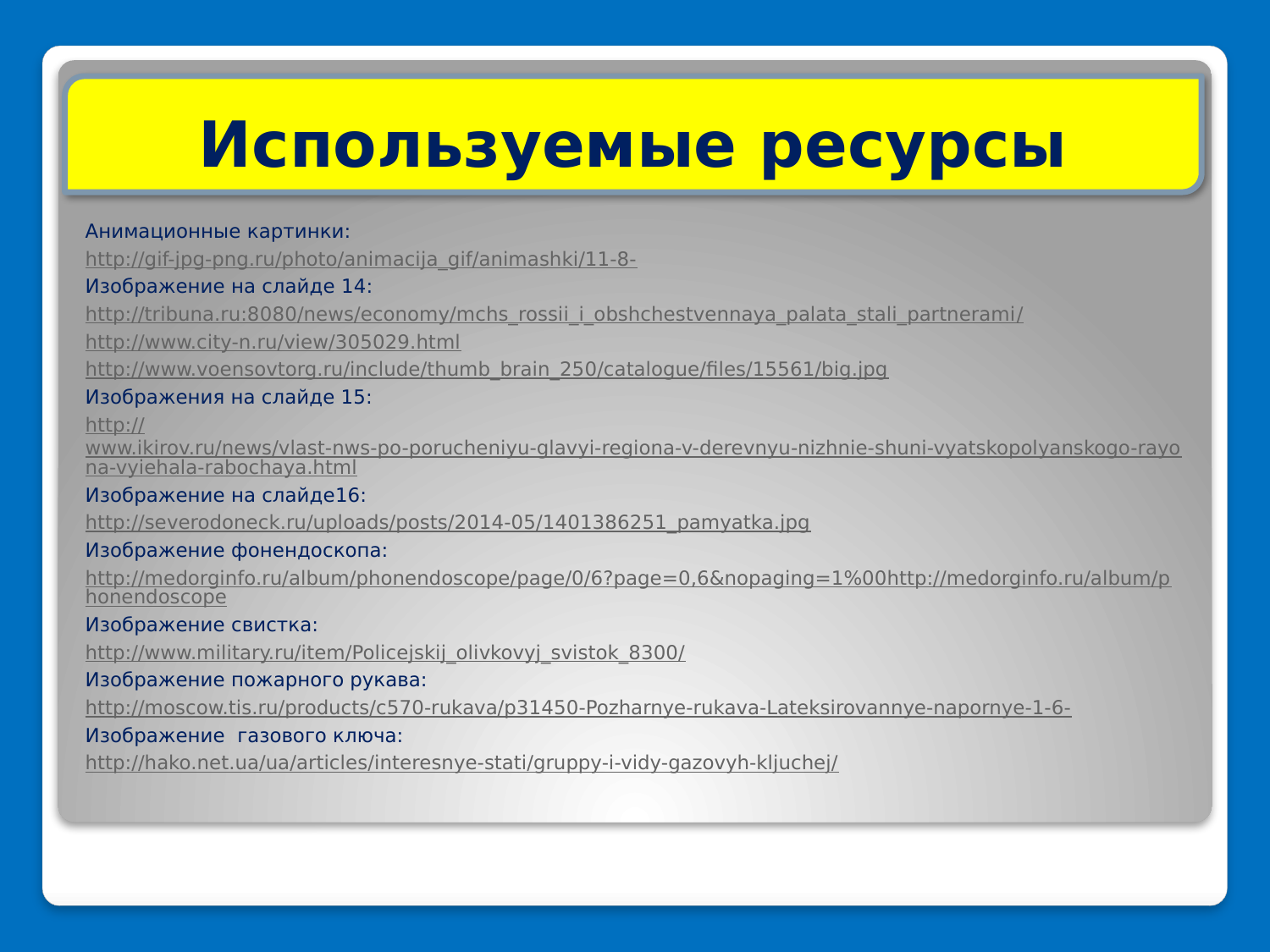

Используемые ресурсы
Анимационные картинки:
http://gif-jpg-png.ru/photo/animacija_gif/animashki/11-8-
Изображение на слайде 14:
http://tribuna.ru:8080/news/economy/mchs_rossii_i_obshchestvennaya_palata_stali_partnerami/
http://www.city-n.ru/view/305029.html
http://www.voensovtorg.ru/include/thumb_brain_250/catalogue/files/15561/big.jpg
Изображения на слайде 15:
http://www.ikirov.ru/news/vlast-nws-po-porucheniyu-glavyi-regiona-v-derevnyu-nizhnie-shuni-vyatskopolyanskogo-rayona-vyiehala-rabochaya.html
Изображение на слайде16:
http://severodoneck.ru/uploads/posts/2014-05/1401386251_pamyatka.jpg
Изображение фонендоскопа:
http://medorginfo.ru/album/phonendoscope/page/0/6?page=0,6&nopaging=1%00http://medorginfo.ru/album/phonendoscope
Изображение свистка:
http://www.military.ru/item/Policejskij_olivkovyj_svistok_8300/
Изображение пожарного рукава:
http://moscow.tis.ru/products/c570-rukava/p31450-Pozharnye-rukava-Lateksirovannye-napornye-1-6-
Изображение  газового ключа:
http://hako.net.ua/ua/articles/interesnye-stati/gruppy-i-vidy-gazovyh-kljuchej/